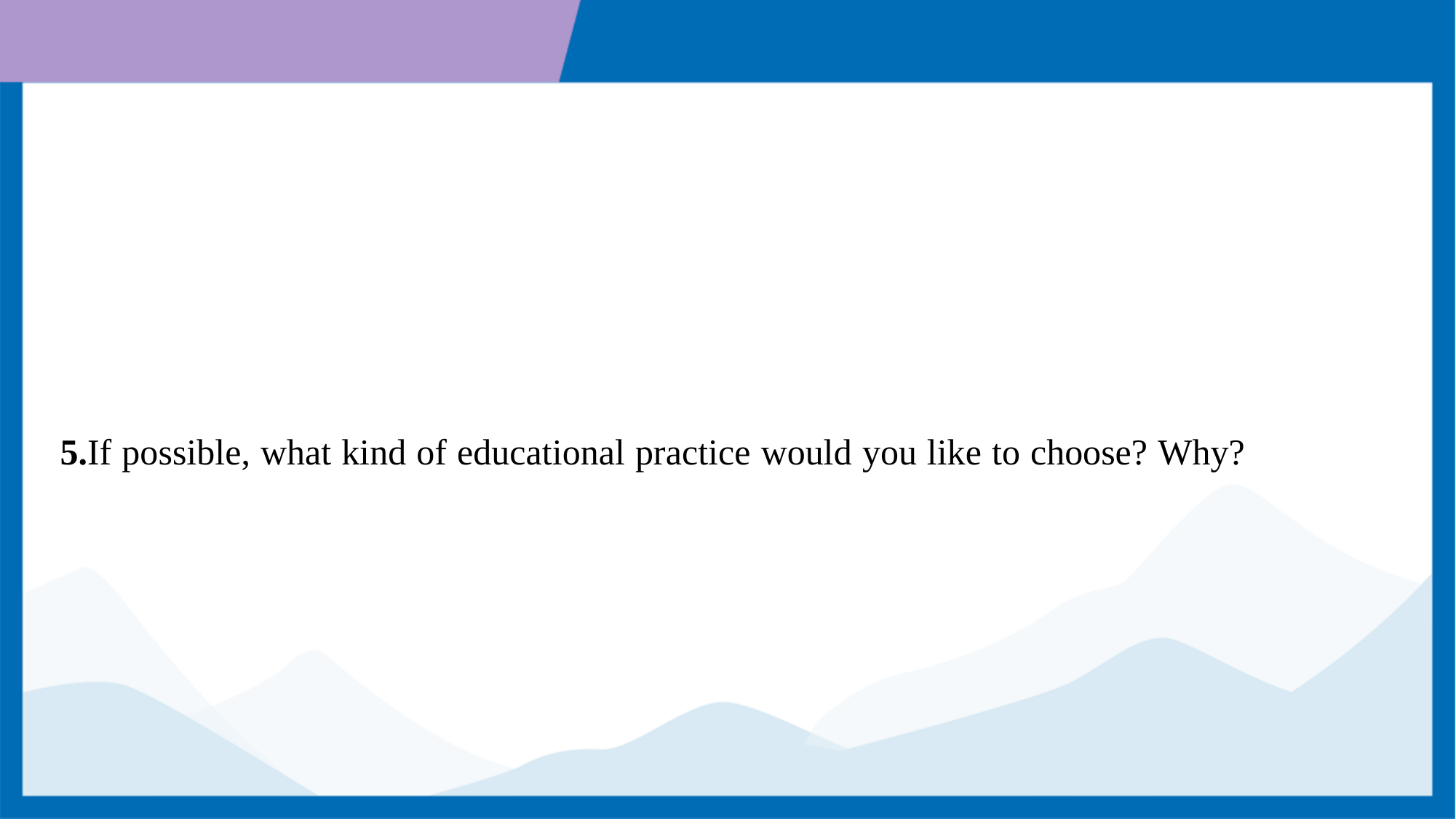

5.If possible, what kind of educational practice would you like to choose? Why?